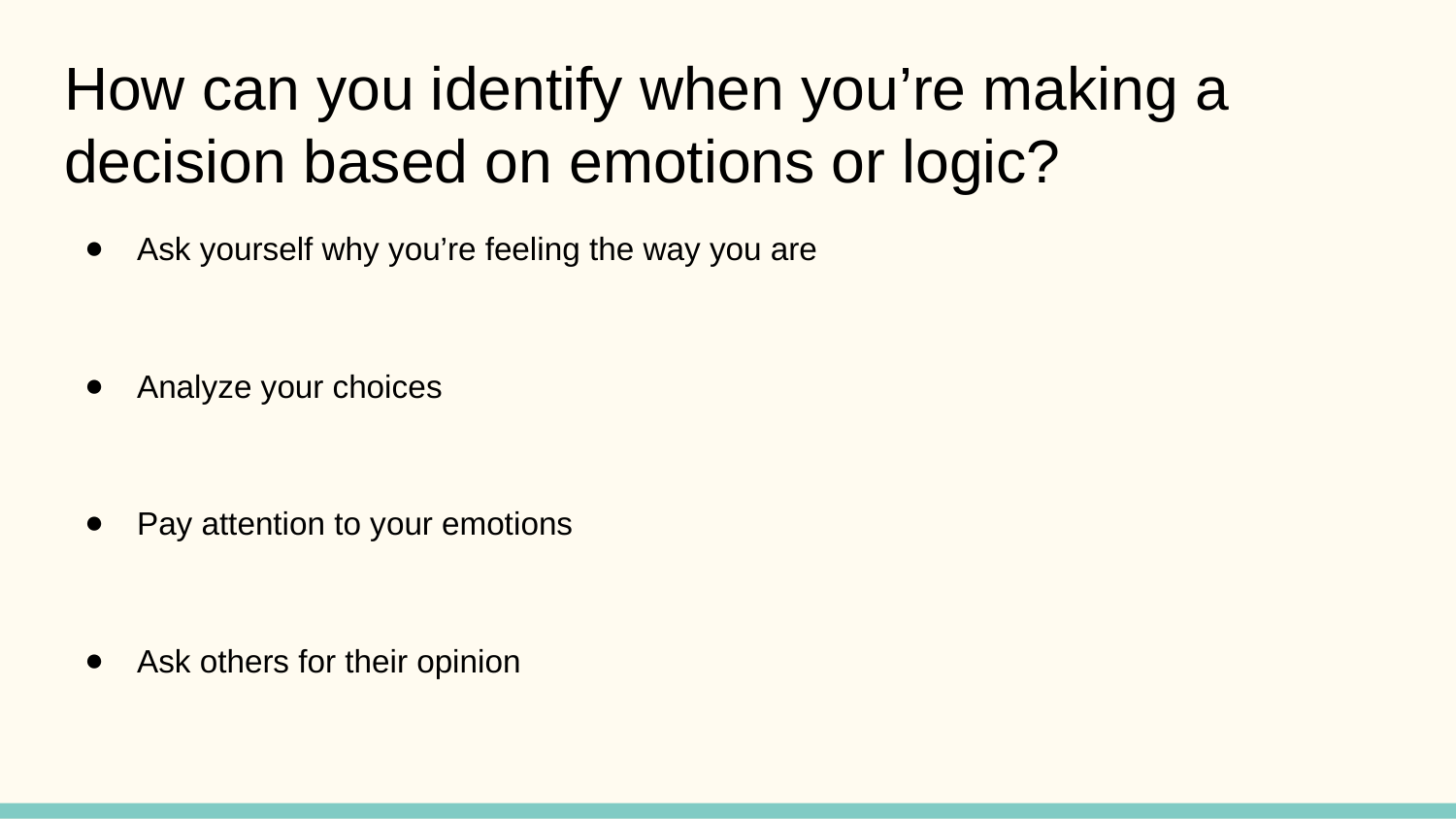

# How can you identify when you’re making a decision based on emotions or logic?
Ask yourself why you’re feeling the way you are

Analyze your choices

Pay attention to your emotions

Ask others for their opinion